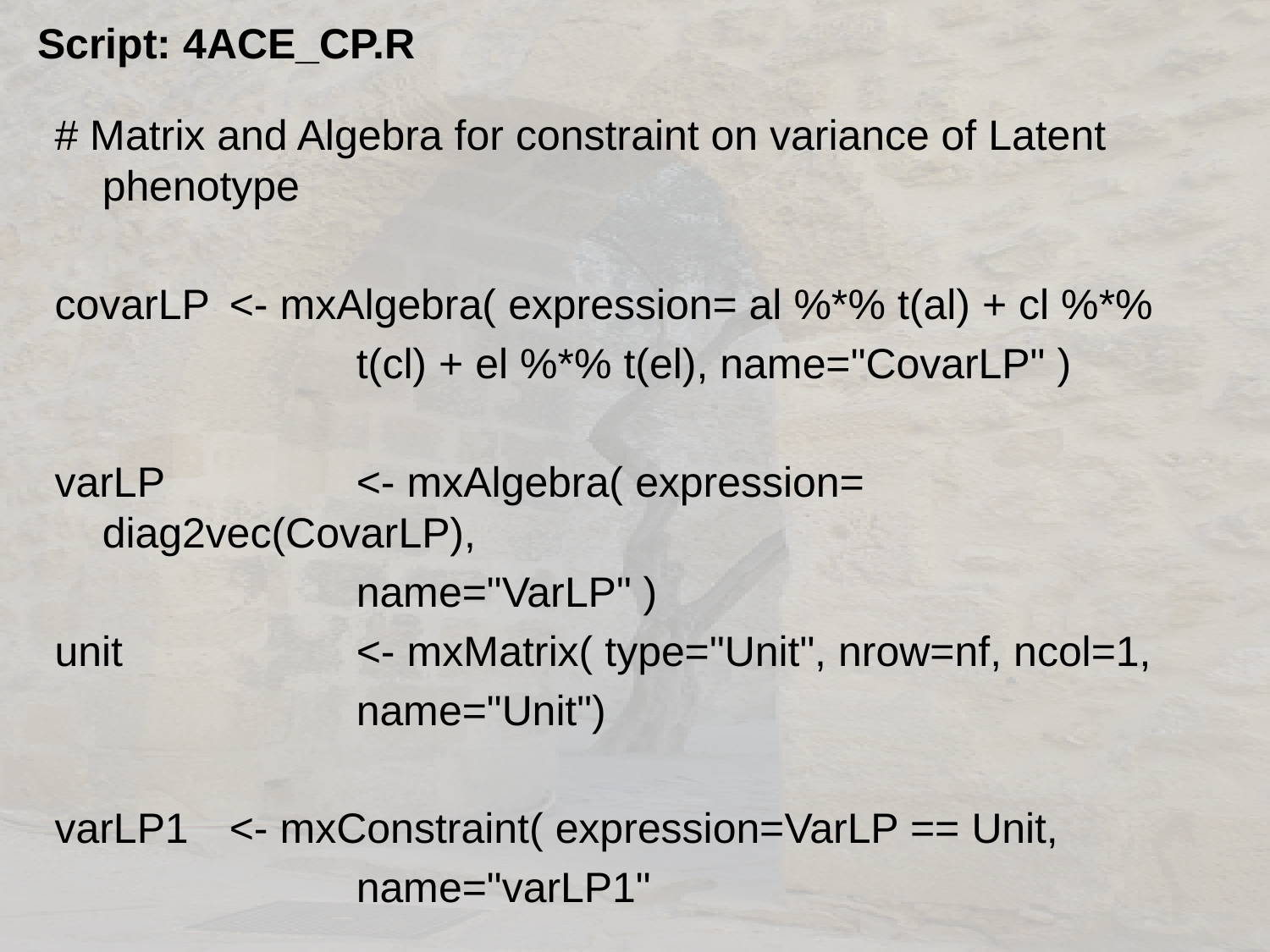

Script: 4ACE_CP.R
# Matrix and Algebra for constraint on variance of Latent phenotype

covarLP	<- mxAlgebra( expression= al %*% t(al) + cl %*%
			t(cl) + el %*% t(el), name="CovarLP" )

varLP		<- mxAlgebra( expression= diag2vec(CovarLP),
			name="VarLP" )
unit		<- mxMatrix( type="Unit", nrow=nf, ncol=1,
			name="Unit")

varLP1	<- mxConstraint( expression=VarLP == Unit,
			name="varLP1"